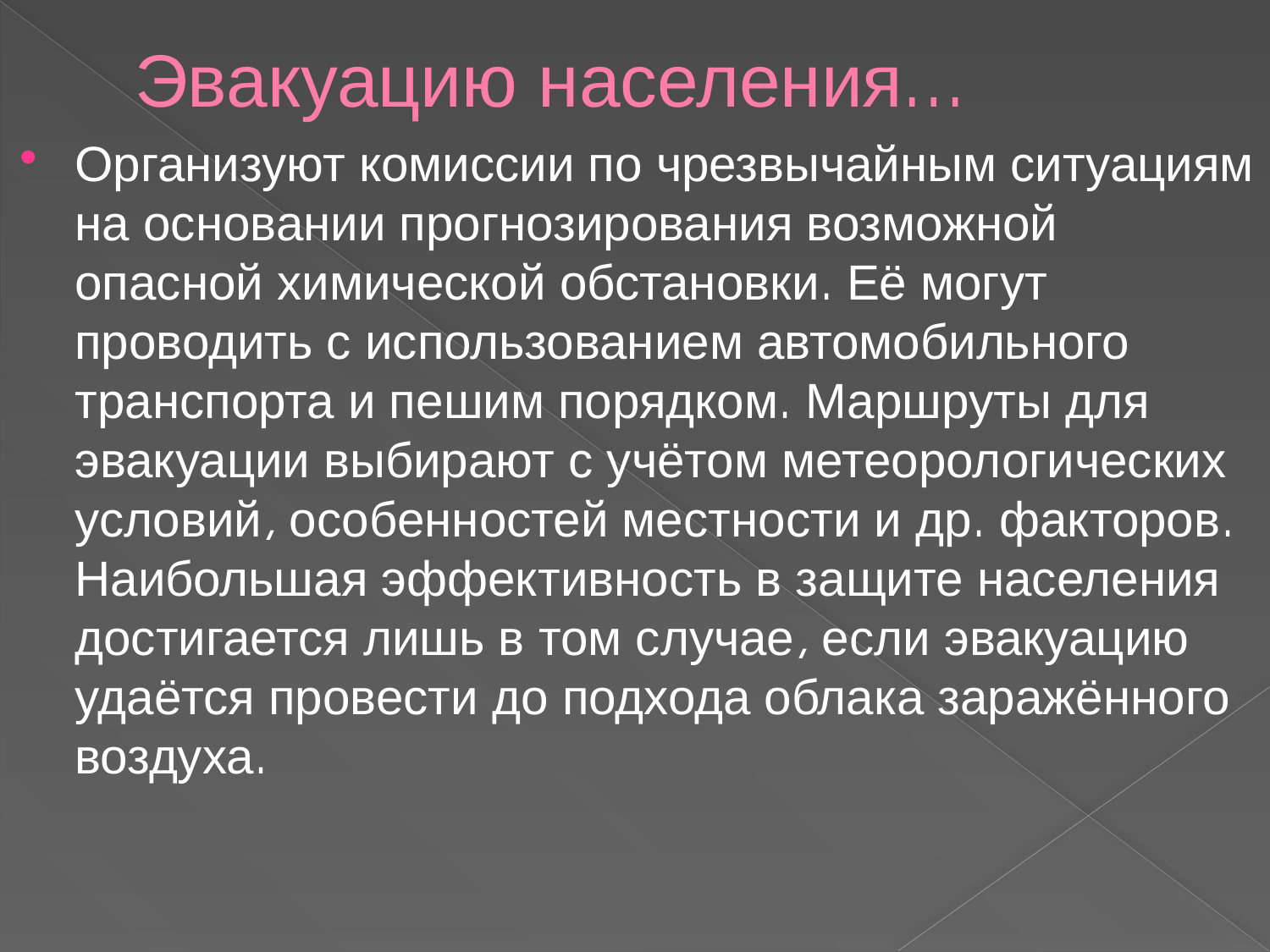

# Эвакуацию населения…
Организуют комиссии по чрезвычайным ситуациям на основании прогнозирования возможной опасной химической обстановки. Её могут проводить с использованием автомобильного транспорта и пешим порядком. Маршруты для эвакуации выбирают с учётом метеорологических условий, особенностей местности и др. факторов. Наибольшая эффективность в защите населения достигается лишь в том случае, если эвакуацию удаётся провести до подхода облака заражённого воздуха.